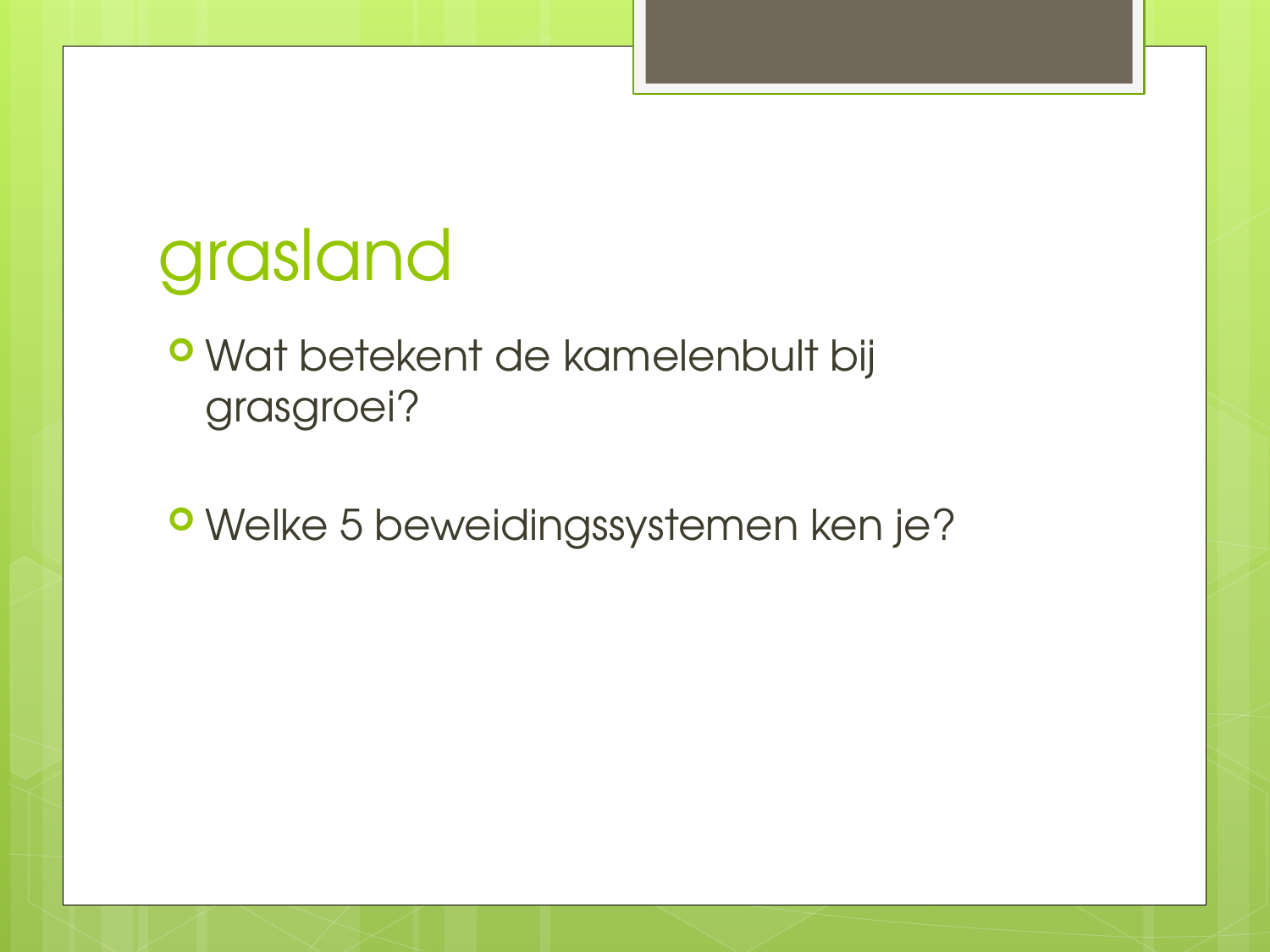

# grasland
Wat betekent de kamelenbult bij grasgroei?

Welke 5 beweidingssystemen ken je?